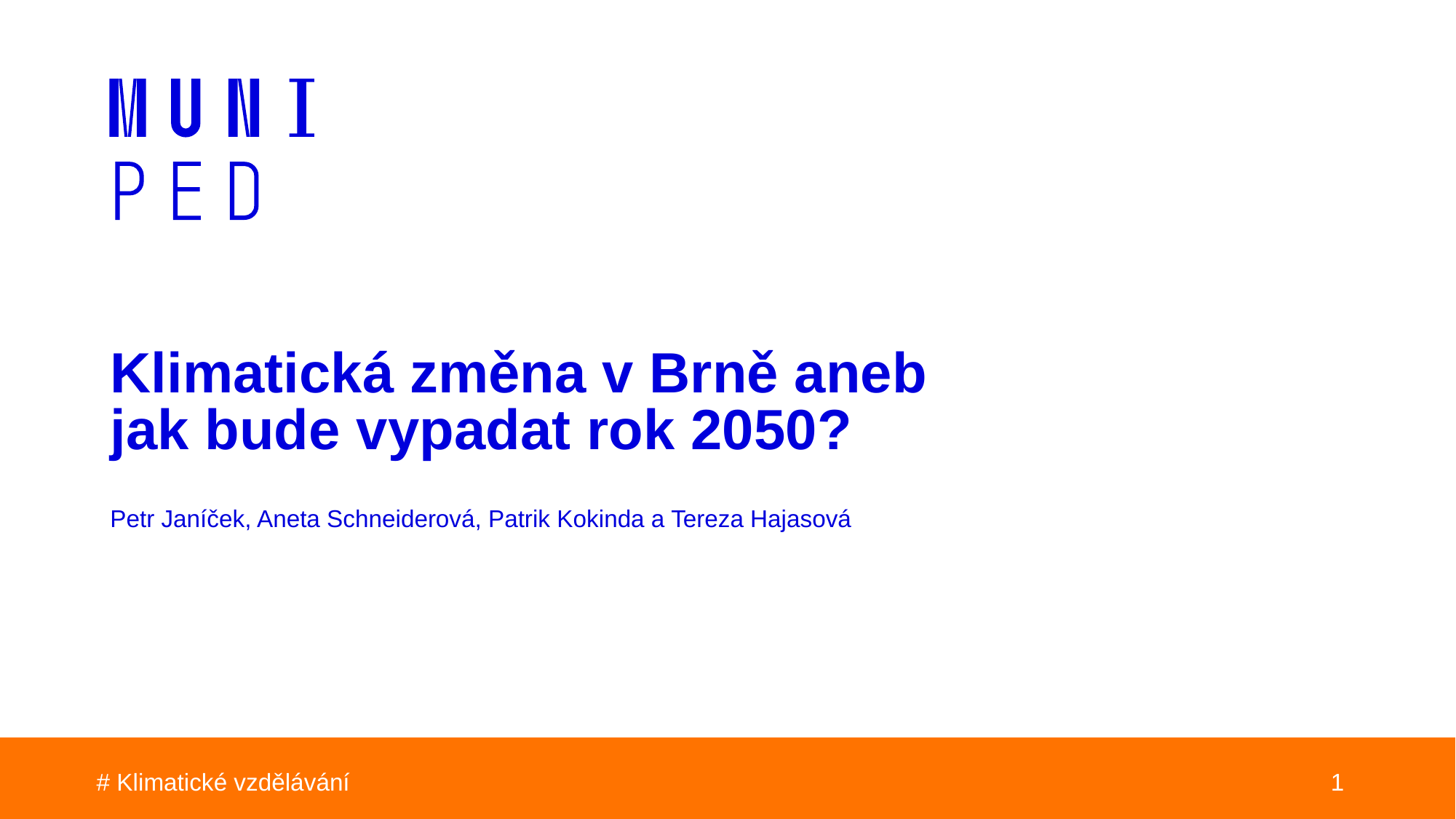

# Klimatická změna v Brně aneb jak bude vypadat rok 2050?
Petr Janíček, Aneta Schneiderová, Patrik Kokinda a Tereza Hajasová

# Klimatické vzdělávání
1